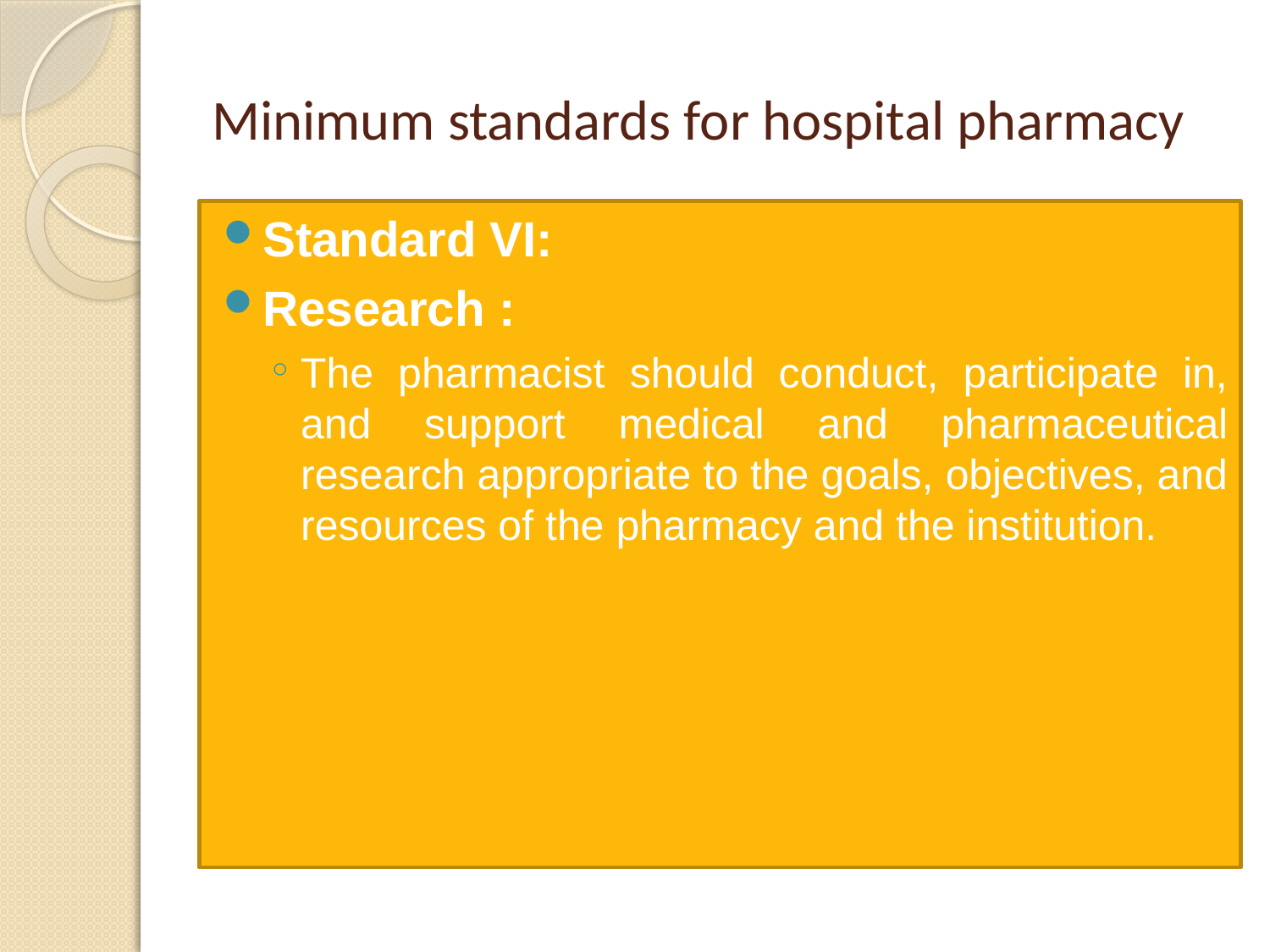

# Minimum standards for hospital pharmacy
Standard VI:
Research :
The pharmacist should conduct, participate in, and support medical and pharmaceutical research appropriate to the goals, objectives, and resources of the pharmacy and the institution.